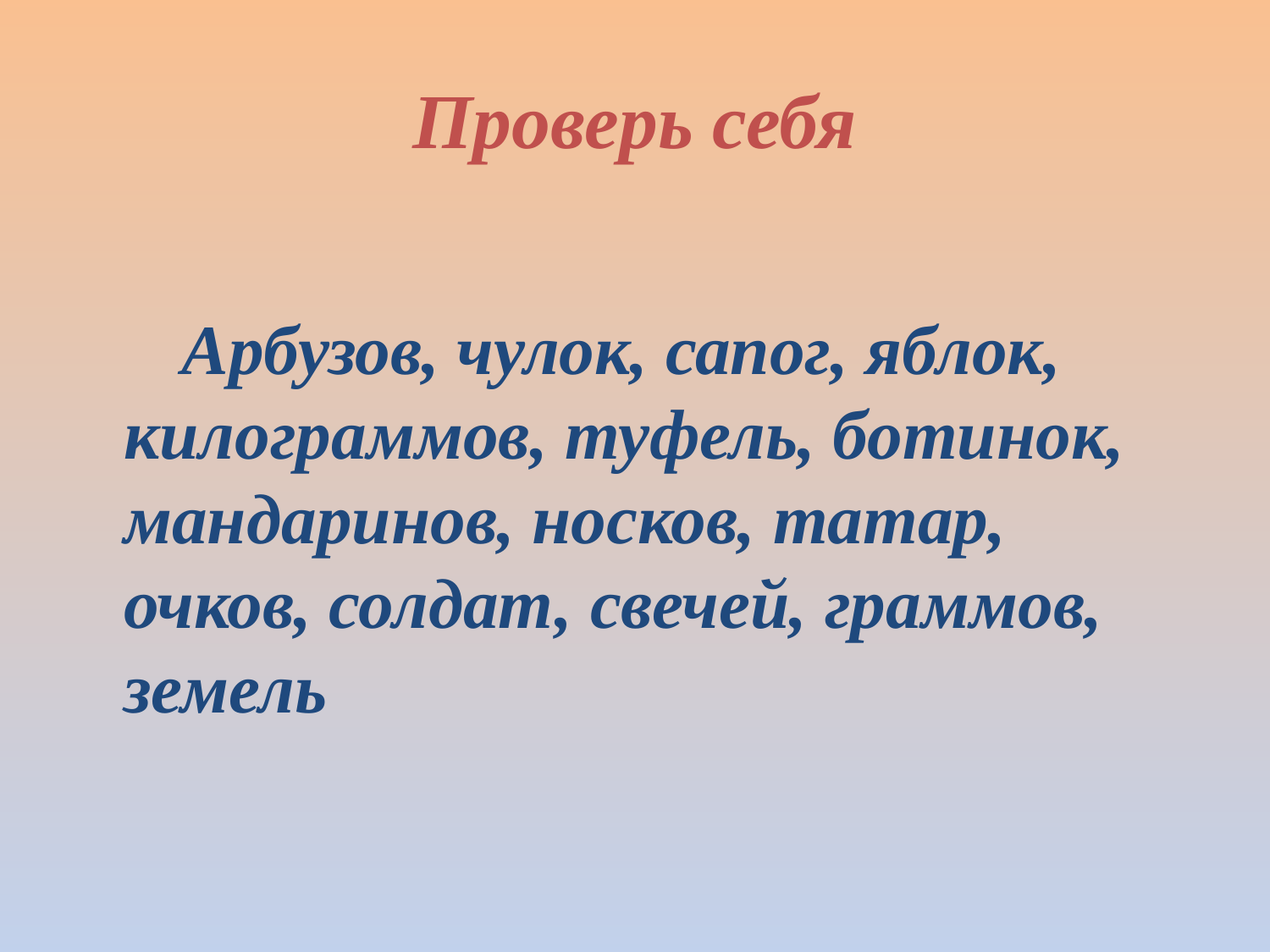

# Проверь себя
      Арбузов, чулок, сапог, яблок, килограммов, туфель, ботинок, мандаринов, носков, татар, очков, солдат, свечей, граммов, земель